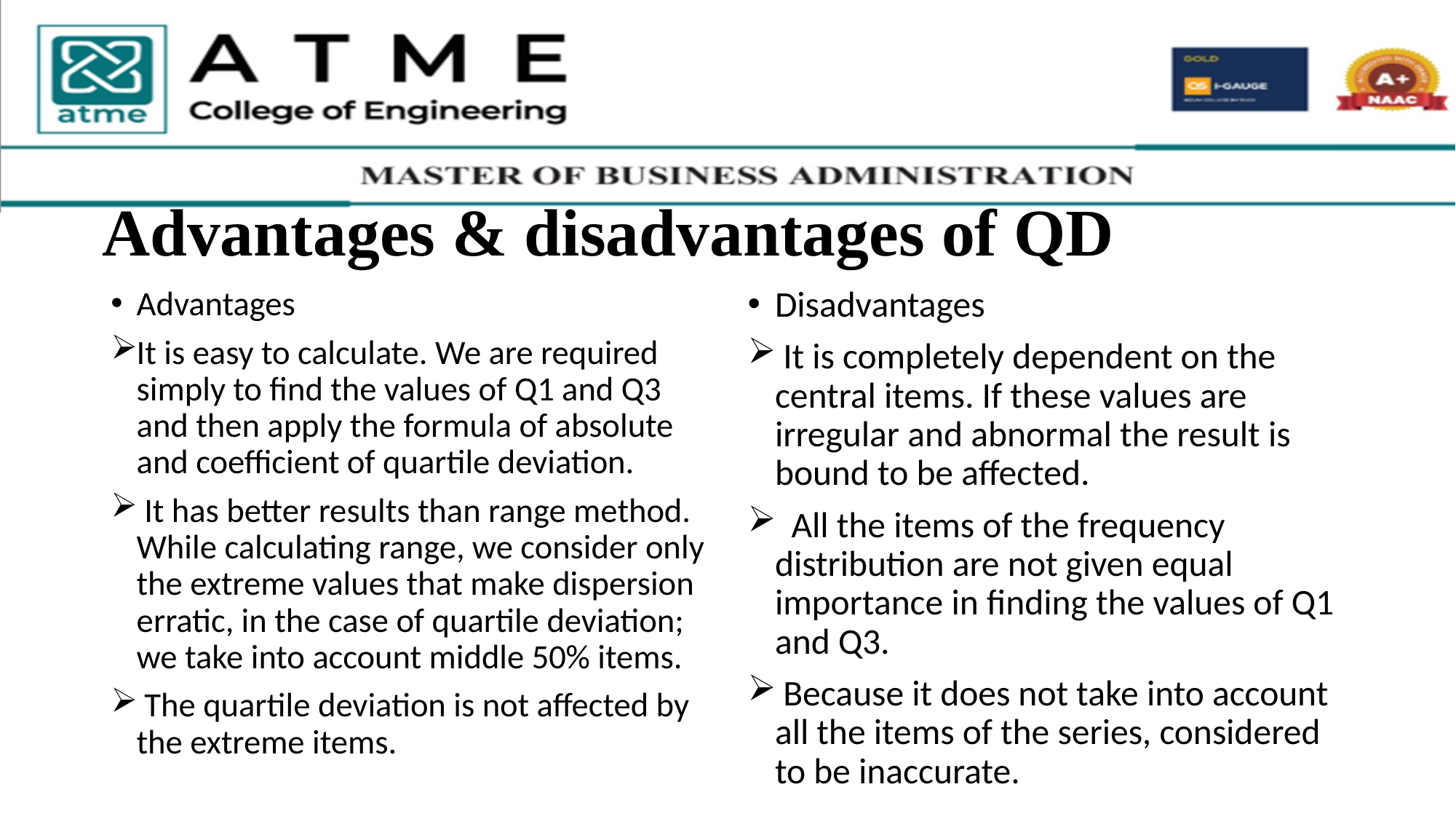

# Advantages & disadvantages of QD
Advantages
It is easy to calculate. We are required simply to find the values of Q1 and Q3 and then apply the formula of absolute and coefficient of quartile deviation.
 It has better results than range method. While calculating range, we consider only the extreme values that make dispersion erratic, in the case of quartile deviation; we take into account middle 50% items.
 The quartile deviation is not affected by the extreme items.
Disadvantages
 It is completely dependent on the central items. If these values are irregular and abnormal the result is bound to be affected.
  All the items of the frequency distribution are not given equal importance in finding the values of Q1 and Q3.
 Because it does not take into account all the items of the series, considered to be inaccurate.